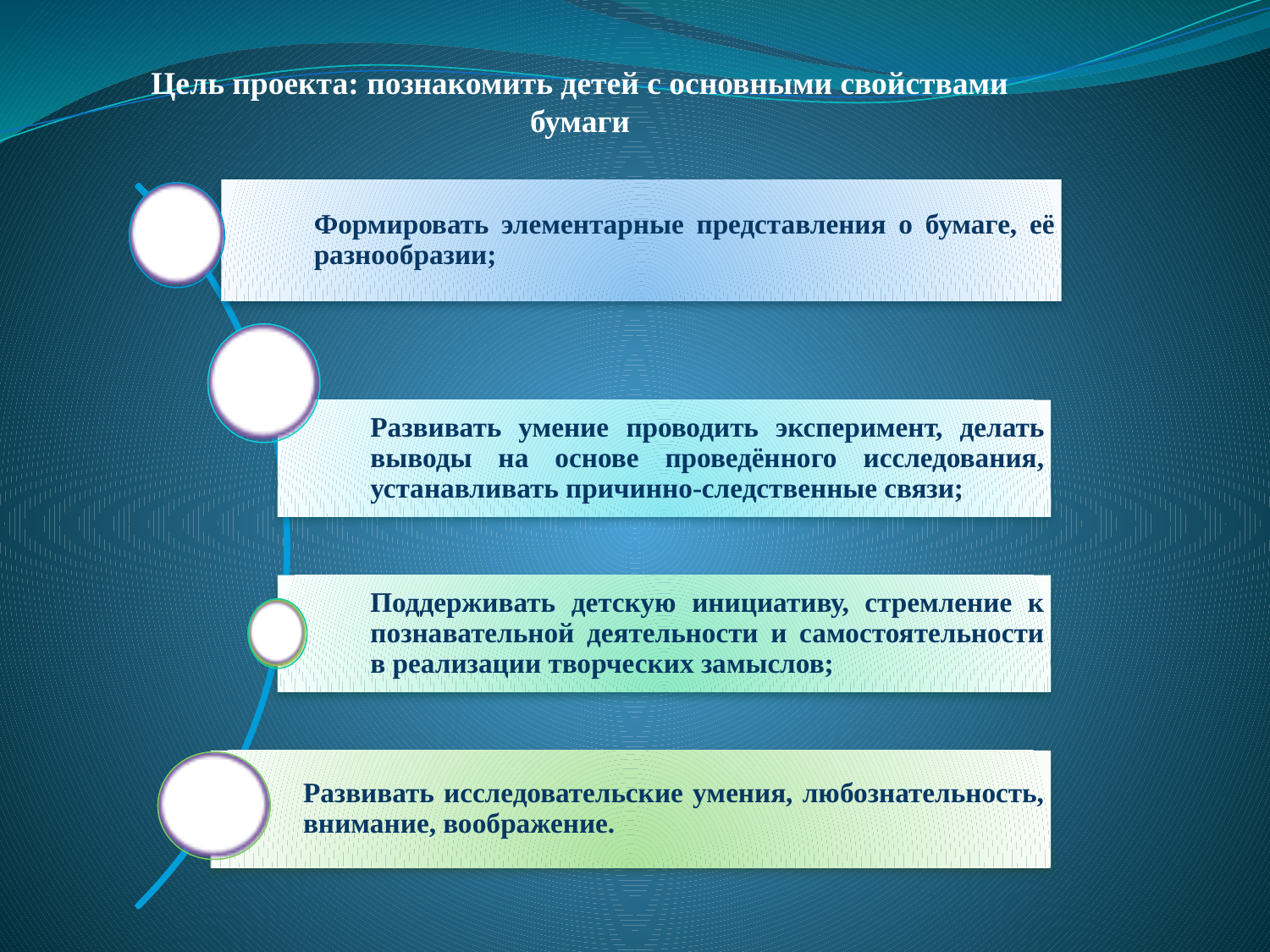

Цель проекта: познакомить детей с основными свойствами бумаги
Формировать элементарные представления о бумаге, её разнообразии;
Развивать умение проводить эксперимент, делать выводы на основе проведённого исследования, устанавливать причинно-следственные связи;
Поддерживать детскую инициативу, стремление к познавательной деятельности и самостоятельности в реализации творческих замыслов;
Развивать исследовательские умения, любознательность, внимание, воображение.